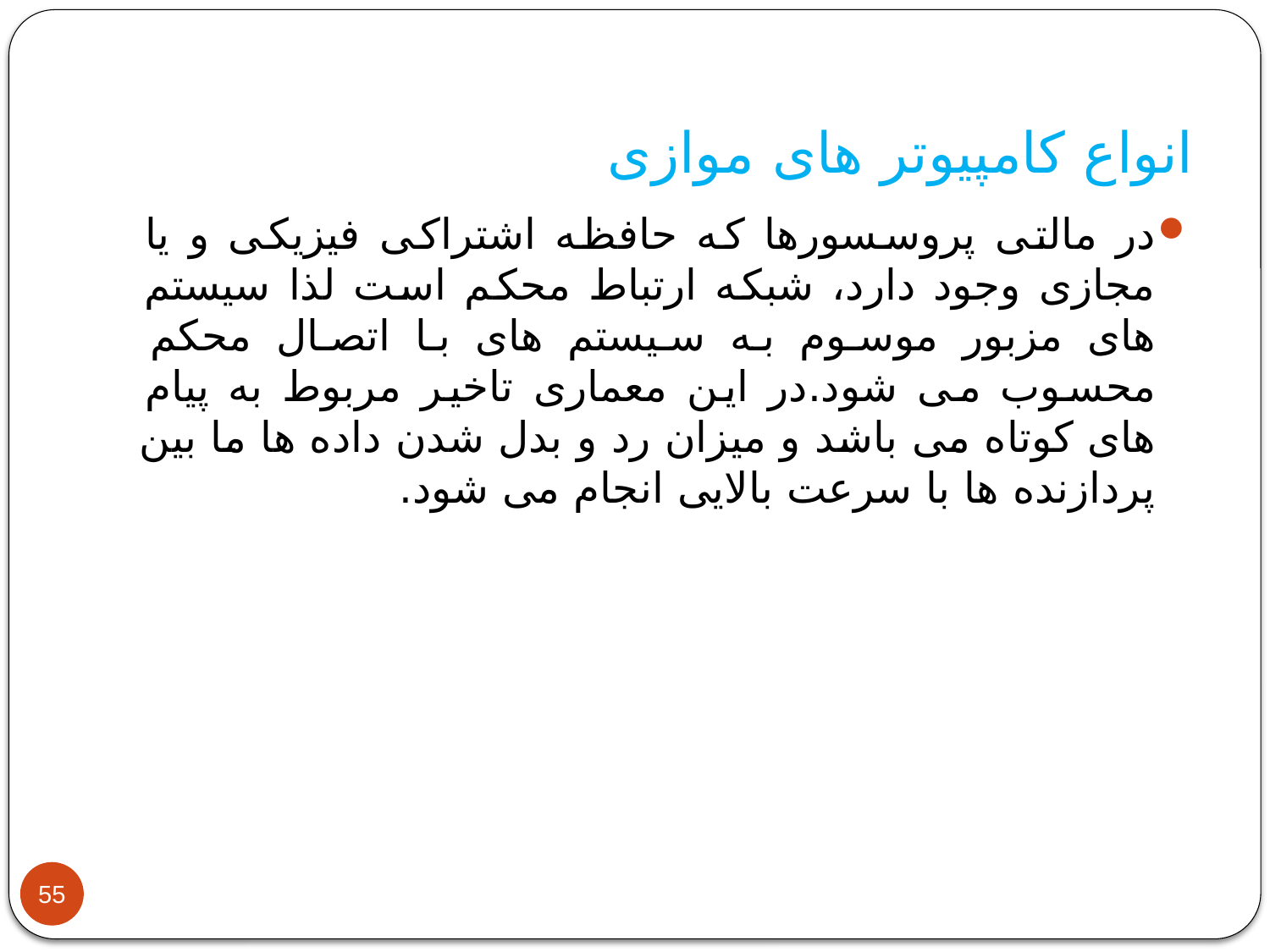

# انواع کامپیوتر های موازی
در مالتی پروسسورها که حافظه اشتراکی فیزیکی و یا مجازی وجود دارد، شبکه ارتباط محکم است لذا سیستم های مزبور موسوم به سیستم های با اتصال محکم محسوب می شود.در این معماری تاخیر مربوط به پیام های کوتاه می باشد و میزان رد و بدل شدن داده ها ما بین پردازنده ها با سرعت بالایی انجام می شود.
55